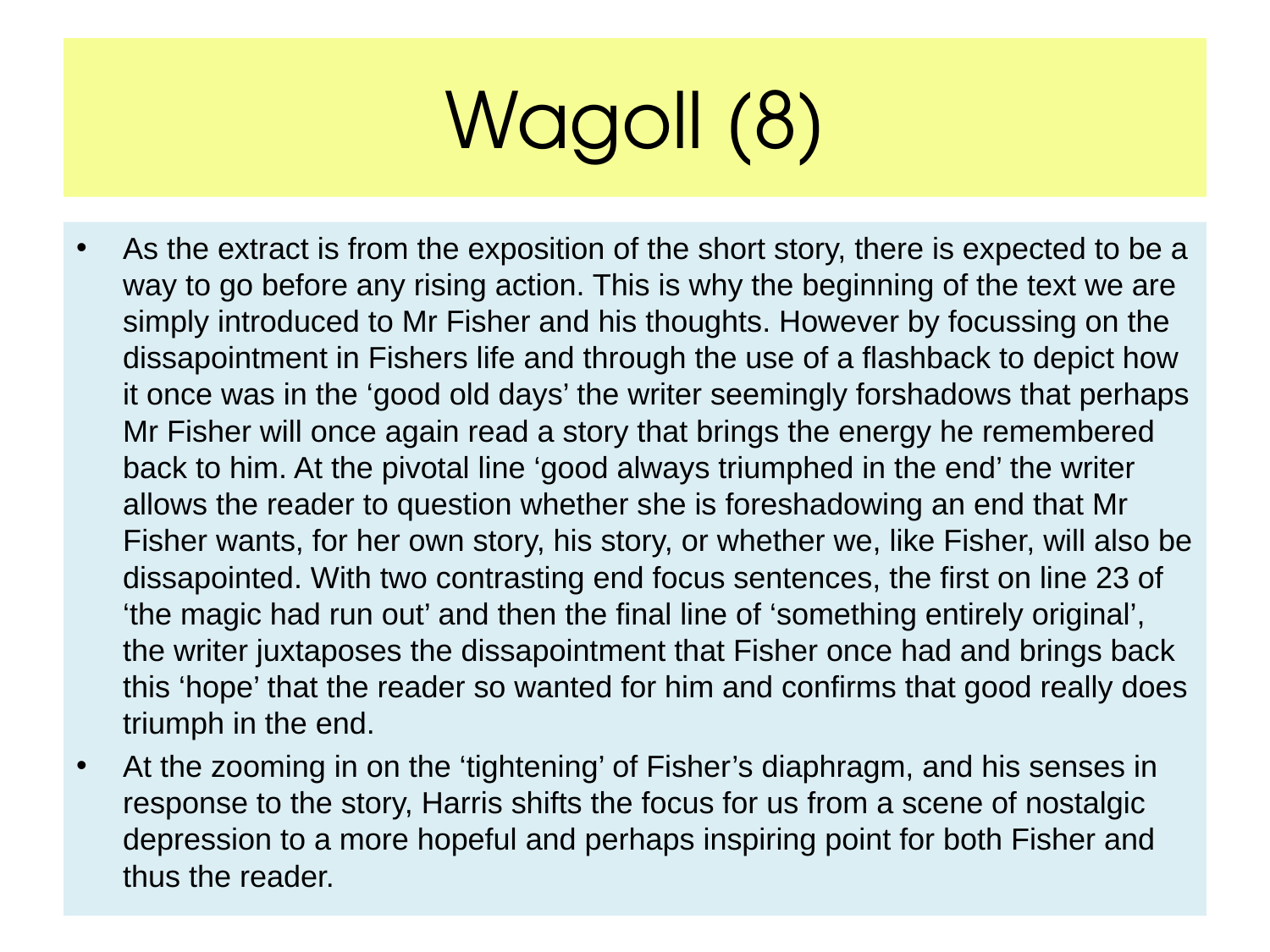

# Wagoll (8)
As the extract is from the exposition of the short story, there is expected to be a way to go before any rising action. This is why the beginning of the text we are simply introduced to Mr Fisher and his thoughts. However by focussing on the dissapointment in Fishers life and through the use of a flashback to depict how it once was in the ‘good old days’ the writer seemingly forshadows that perhaps Mr Fisher will once again read a story that brings the energy he remembered back to him. At the pivotal line ‘good always triumphed in the end’ the writer allows the reader to question whether she is foreshadowing an end that Mr Fisher wants, for her own story, his story, or whether we, like Fisher, will also be dissapointed. With two contrasting end focus sentences, the first on line 23 of ‘the magic had run out’ and then the final line of ‘something entirely original’, the writer juxtaposes the dissapointment that Fisher once had and brings back this ‘hope’ that the reader so wanted for him and confirms that good really does triumph in the end.
At the zooming in on the ‘tightening’ of Fisher’s diaphragm, and his senses in response to the story, Harris shifts the focus for us from a scene of nostalgic depression to a more hopeful and perhaps inspiring point for both Fisher and thus the reader.